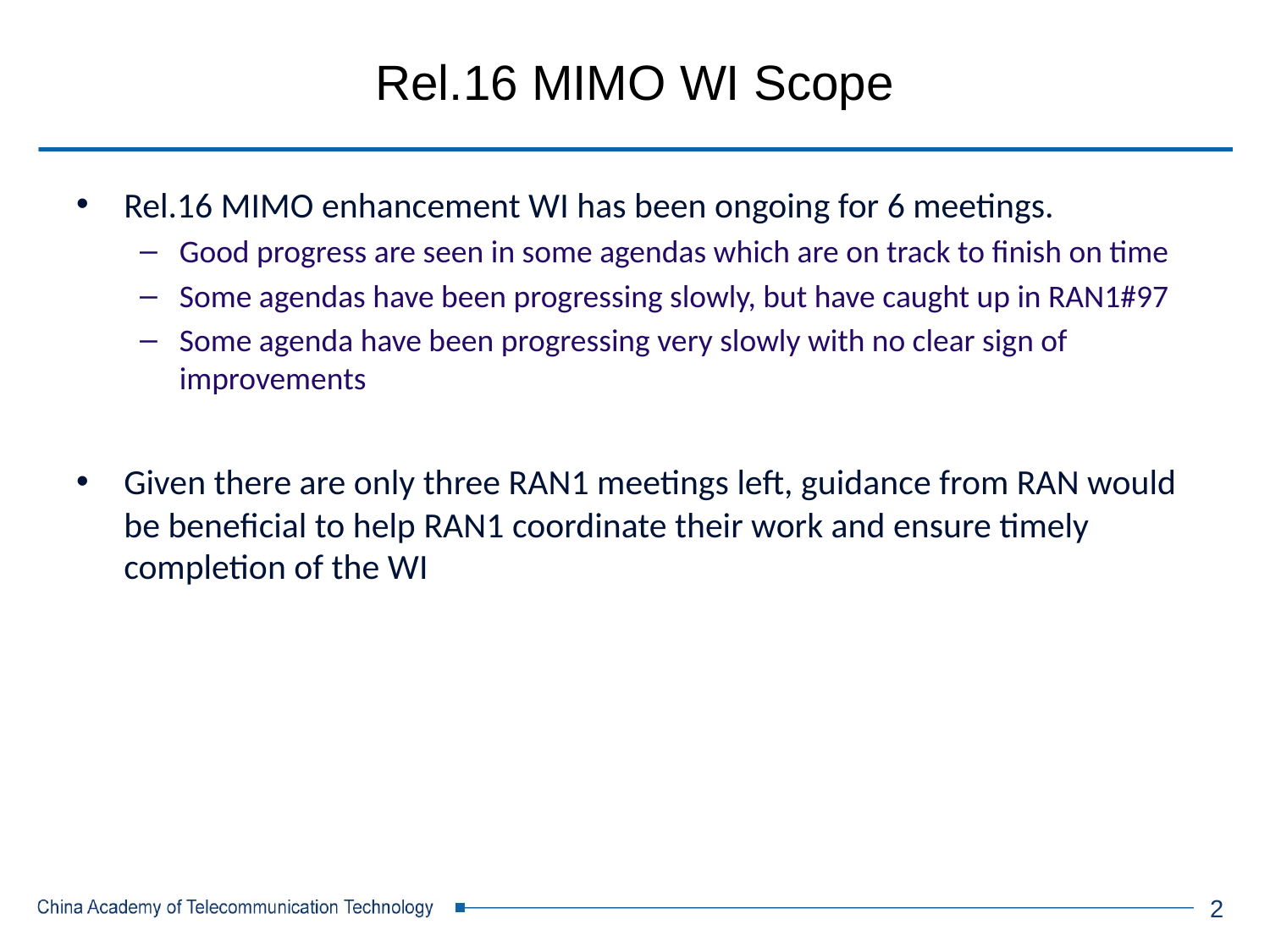

# Rel.16 MIMO WI Scope
Rel.16 MIMO enhancement WI has been ongoing for 6 meetings.
Good progress are seen in some agendas which are on track to finish on time
Some agendas have been progressing slowly, but have caught up in RAN1#97
Some agenda have been progressing very slowly with no clear sign of improvements

Given there are only three RAN1 meetings left, guidance from RAN would be beneficial to help RAN1 coordinate their work and ensure timely completion of the WI
2